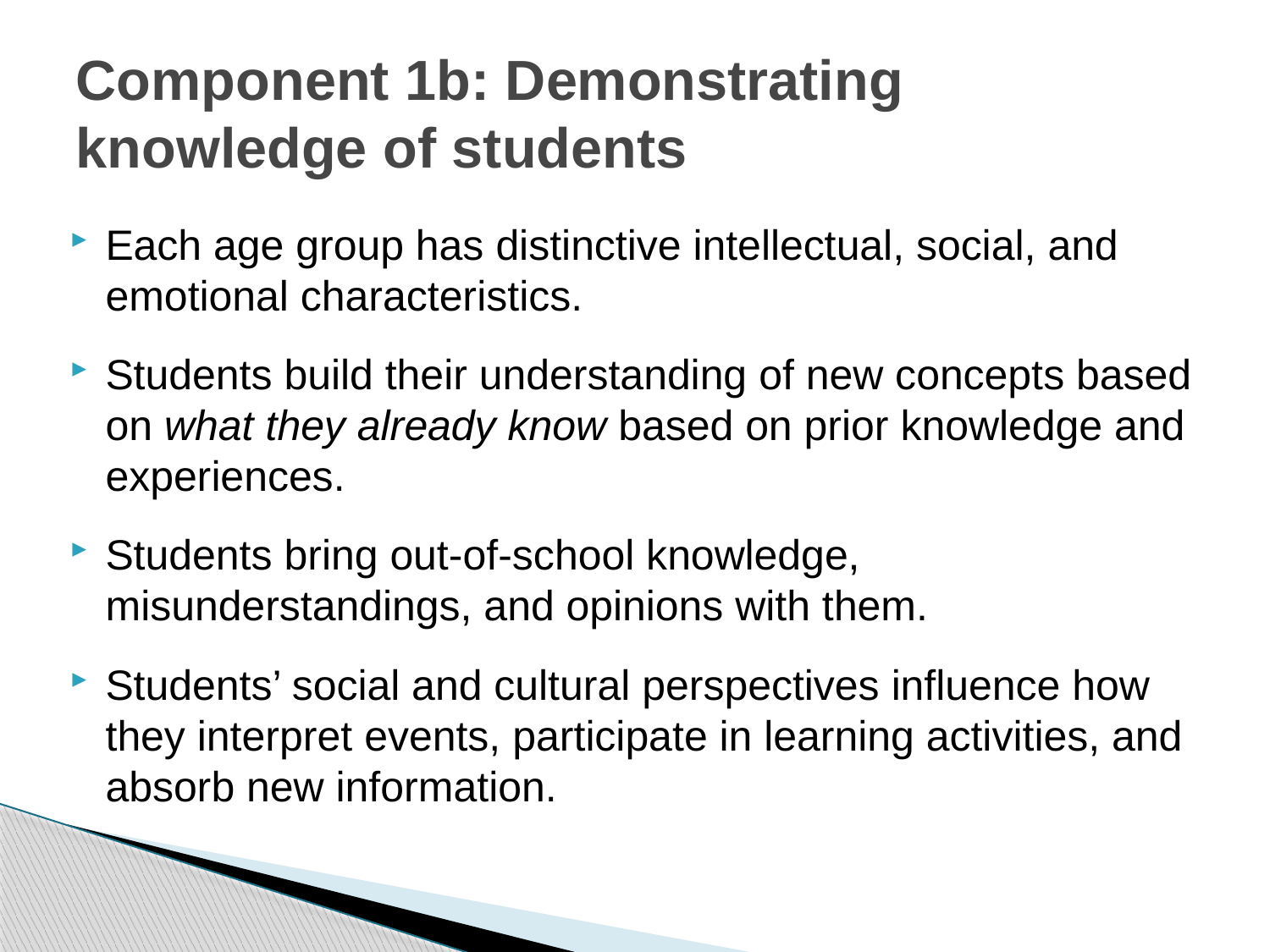

Component 1b: Demonstrating knowledge of students
Each age group has distinctive intellectual, social, and emotional characteristics.
Students build their understanding of new concepts based on what they already know based on prior knowledge and experiences.
Students bring out-of-school knowledge, misunderstandings, and opinions with them.
Students’ social and cultural perspectives influence how they interpret events, participate in learning activities, and absorb new information.